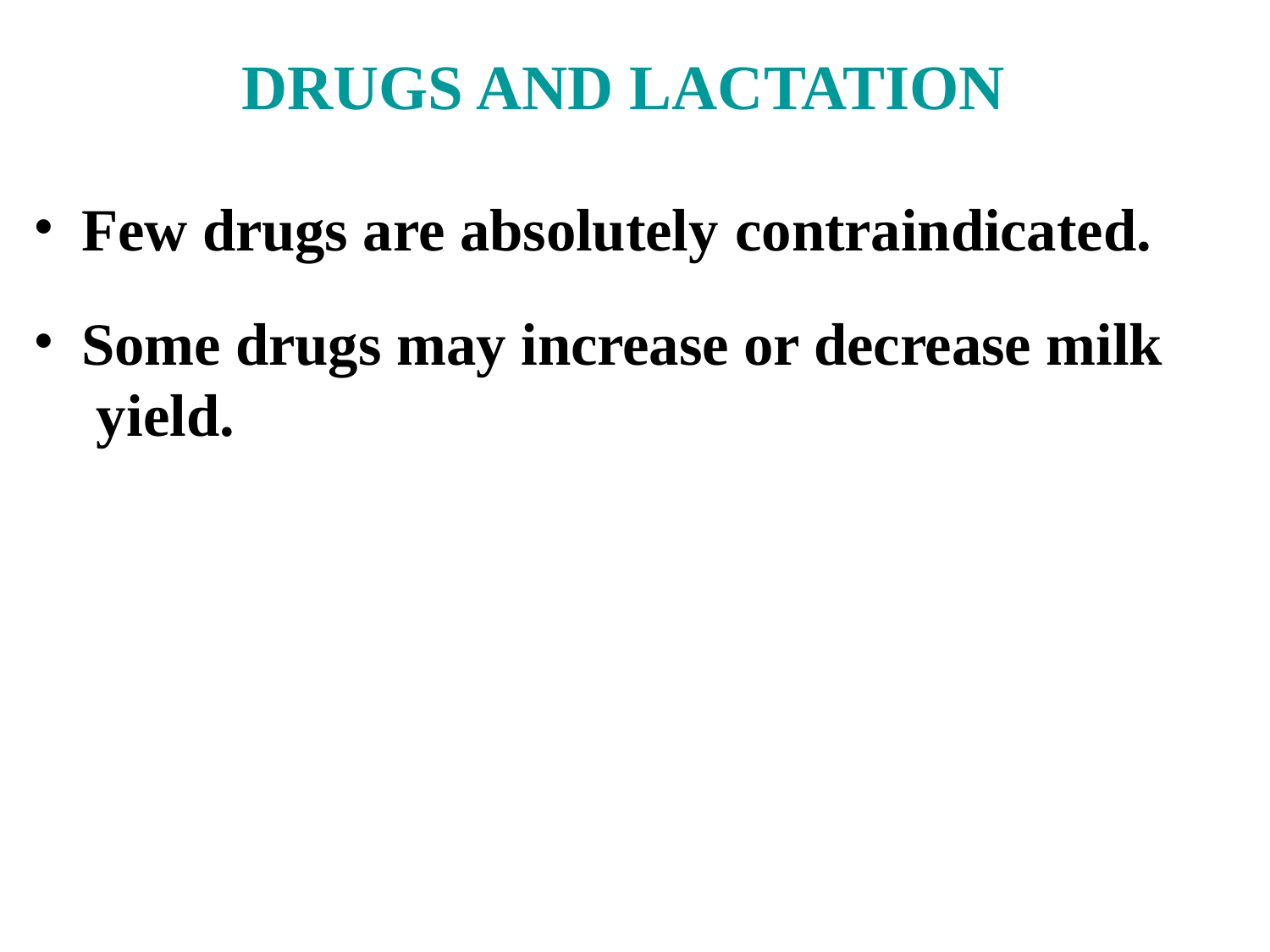

# DRUGS AND LACTATION
Few drugs are absolutely contraindicated.
Some drugs may increase or decrease milk  yield.